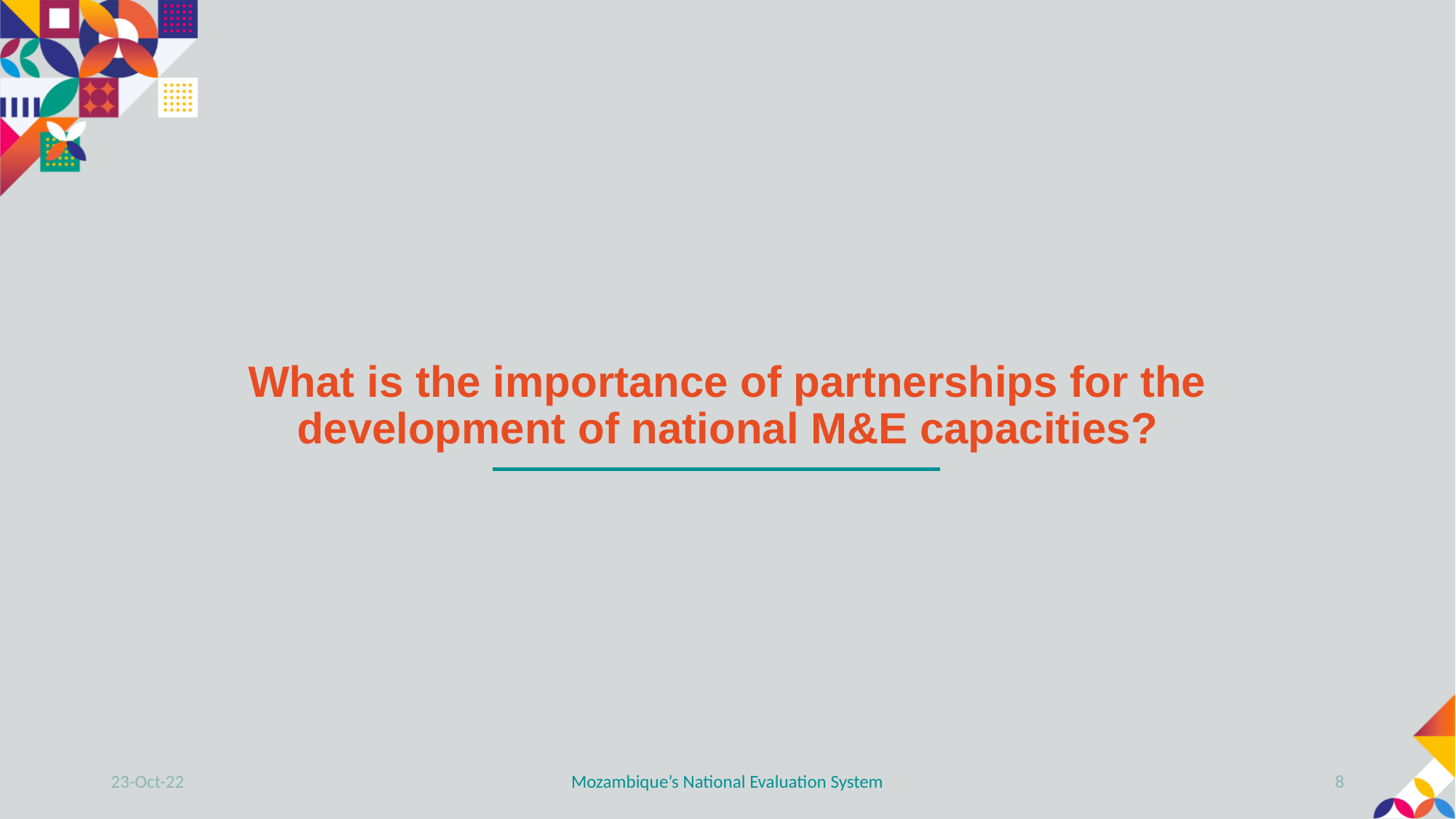

What is the importance of partnerships for the development of national M&E capacities?
23-Oct-22
Mozambique’s National Evaluation System
8